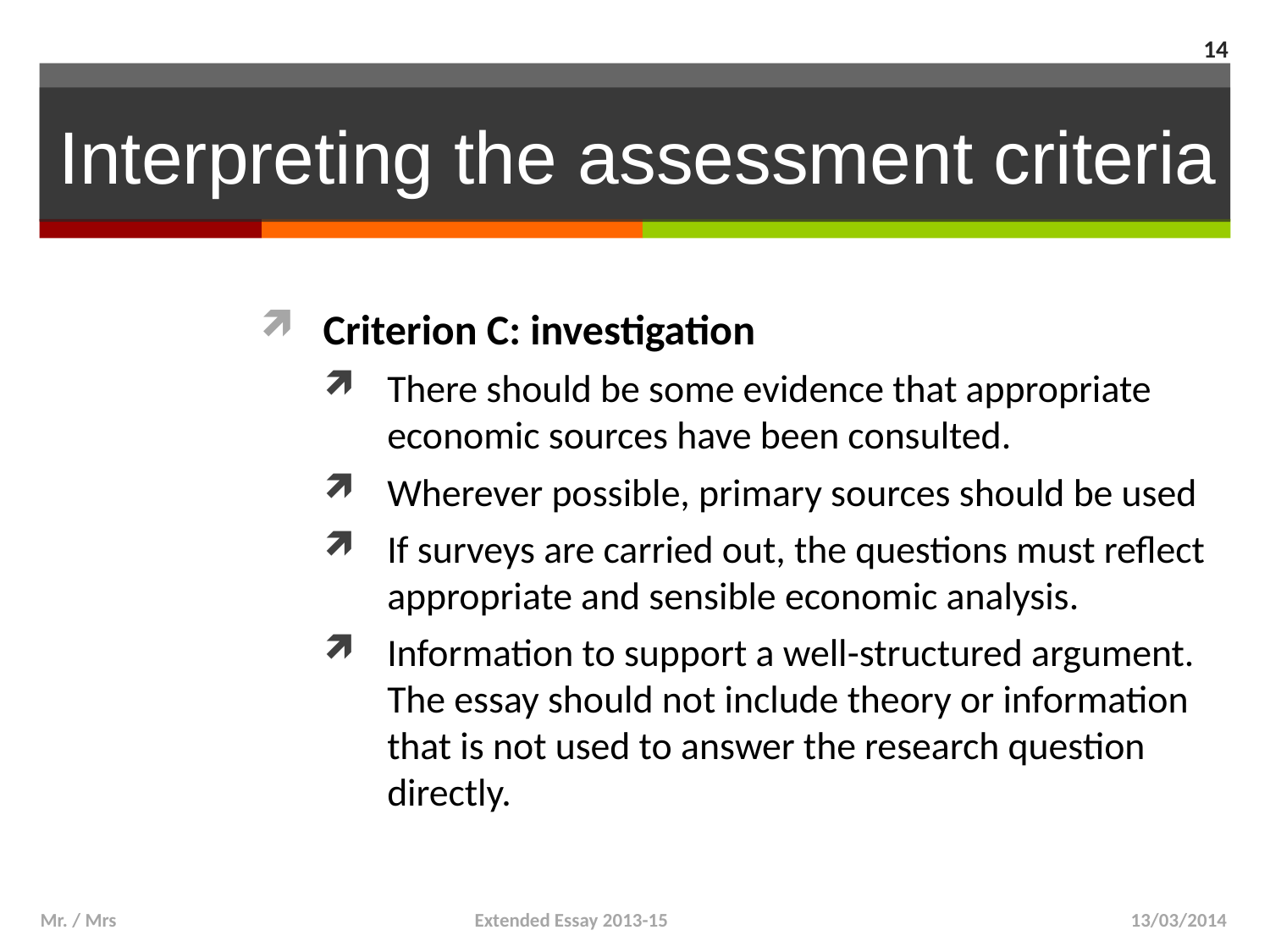

14
# Interpreting the assessment criteria
Criterion C: investigation
There should be some evidence that appropriate economic sources have been consulted.
Wherever possible, primary sources should be used
If surveys are carried out, the questions must reflect appropriate and sensible economic analysis.
Information to support a well-structured argument. The essay should not include theory or information that is not used to answer the research question directly.
Mr. / Mrs                                                                                 Extended Essay 2013-15
13/03/2014